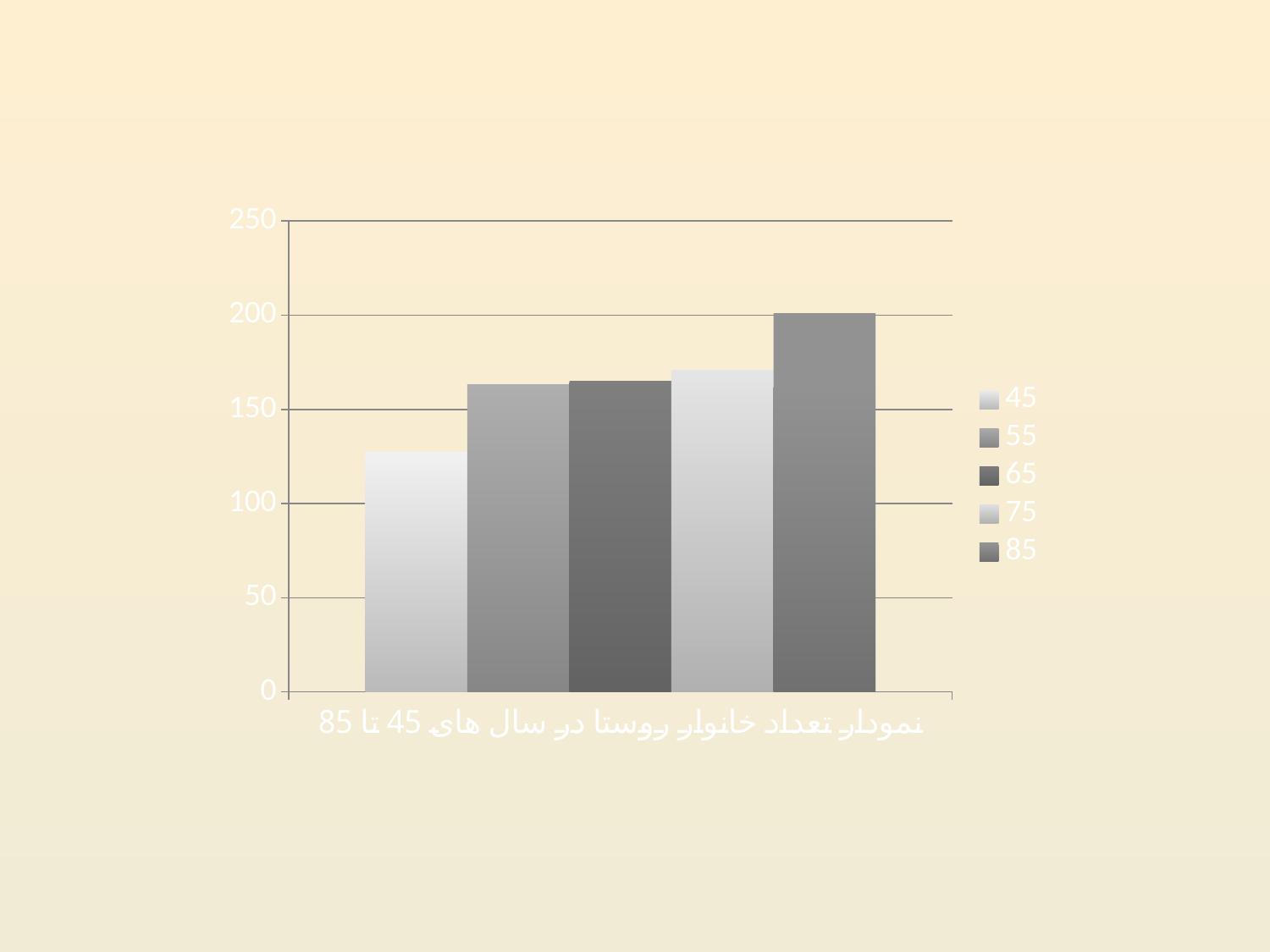

### Chart

| Category | 45 | 55 | 65 | 75 | 85 |
|---|---|---|---|---|---|
| نمودار تعداد خانوار روستا در سال های 45 تا 85 | 127.0 | 163.0 | 165.0 | 171.0 | 201.0 |